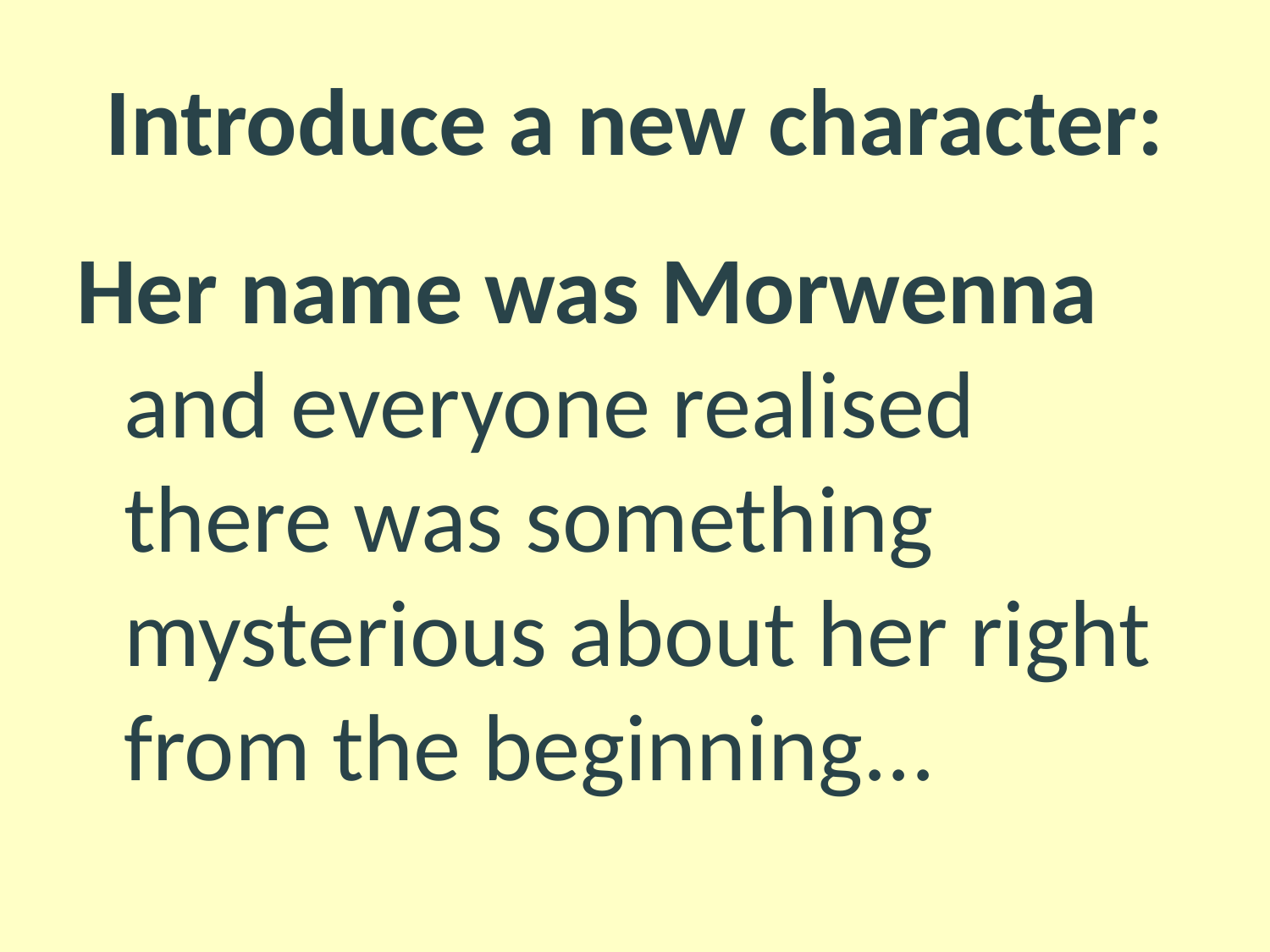

# Introduce a new character:
Her name was Morwenna and everyone realised there was something mysterious about her right from the beginning...